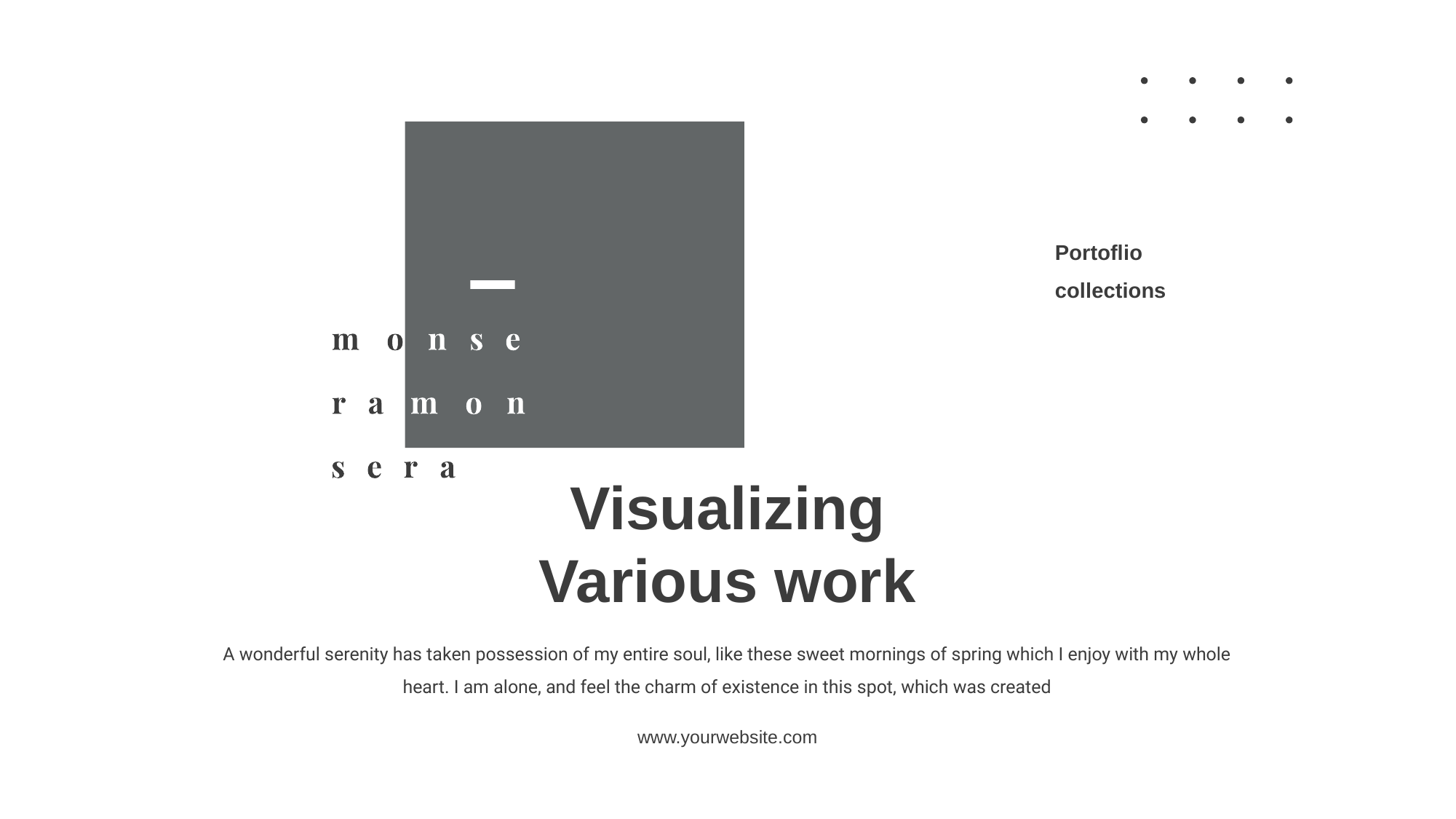

Portoflio collections

Visualizing
Various work
A wonderful serenity has taken possession of my entire soul, like these sweet mornings of spring which I enjoy with my whole heart. I am alone, and feel the charm of existence in this spot, which was created
www.yourwebsite.com